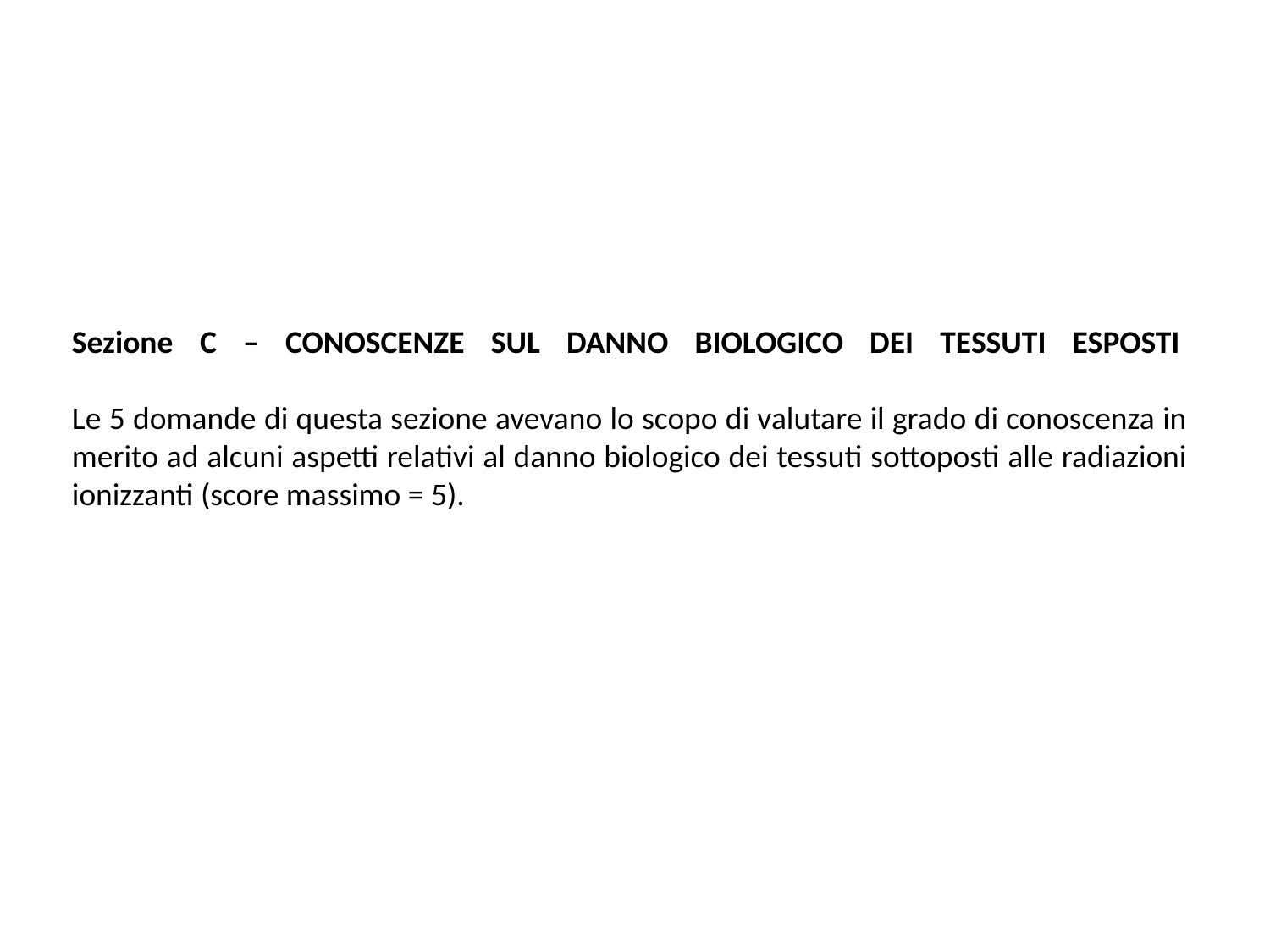

Sezione C – CONOSCENZE SUL DANNO BIOLOGICO DEI TESSUTI ESPOSTI 
Le 5 domande di questa sezione avevano lo scopo di valutare il grado di conoscenza in merito ad alcuni aspetti relativi al danno biologico dei tessuti sottoposti alle radiazioni ionizzanti (score massimo = 5).